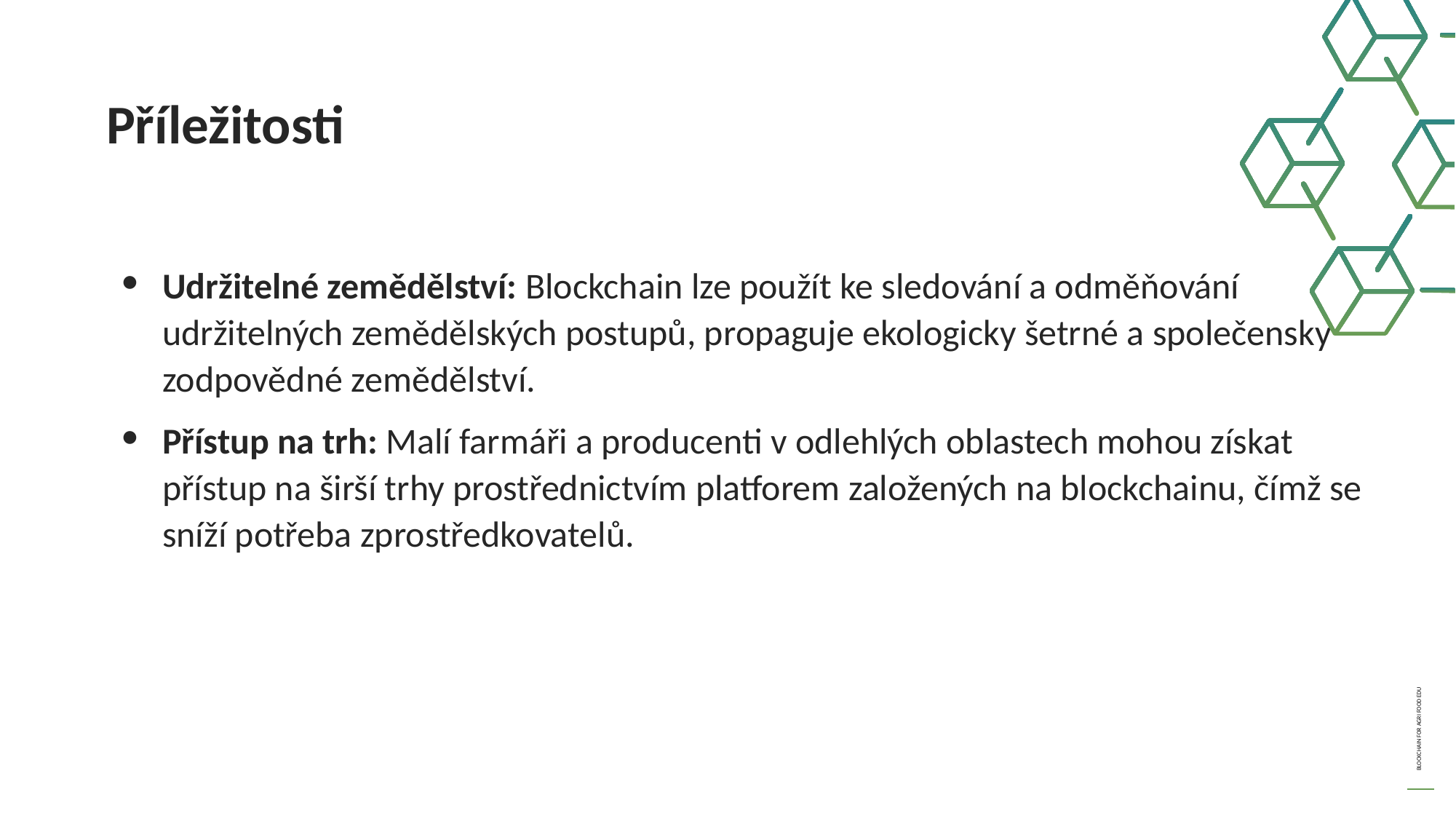

Příležitosti
Udržitelné zemědělství: Blockchain lze použít ke sledování a odměňování udržitelných zemědělských postupů, propaguje ekologicky šetrné a společensky zodpovědné zemědělství.
Přístup na trh: Malí farmáři a producenti v odlehlých oblastech mohou získat přístup na širší trhy prostřednictvím platforem založených na blockchainu, čímž se sníží potřeba zprostředkovatelů.